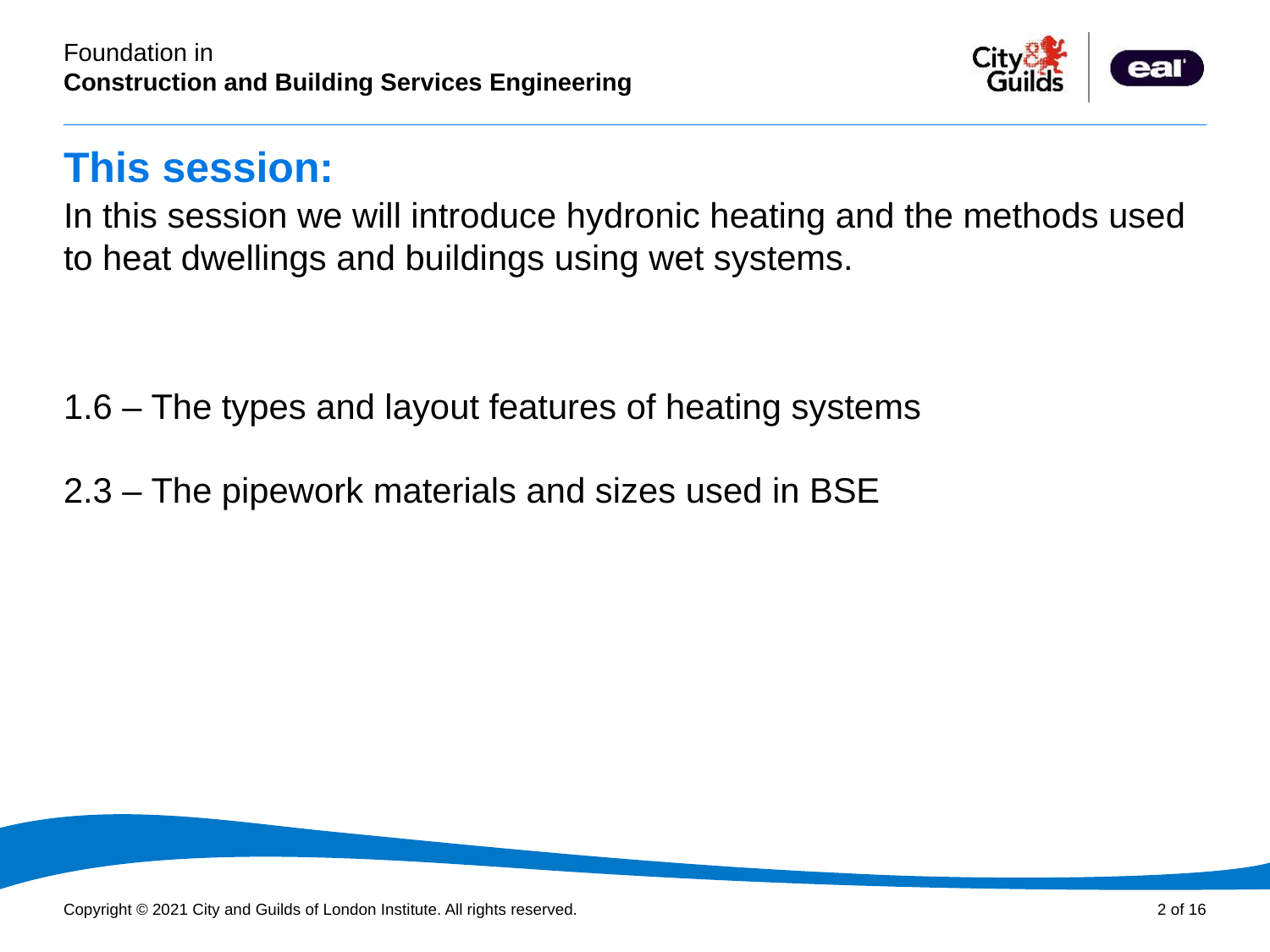

# This session:
In this session we will introduce hydronic heating and the methods used to heat dwellings and buildings using wet systems.

1.6 – The types and layout features of heating systems

2.3 – The pipework materials and sizes used in BSE